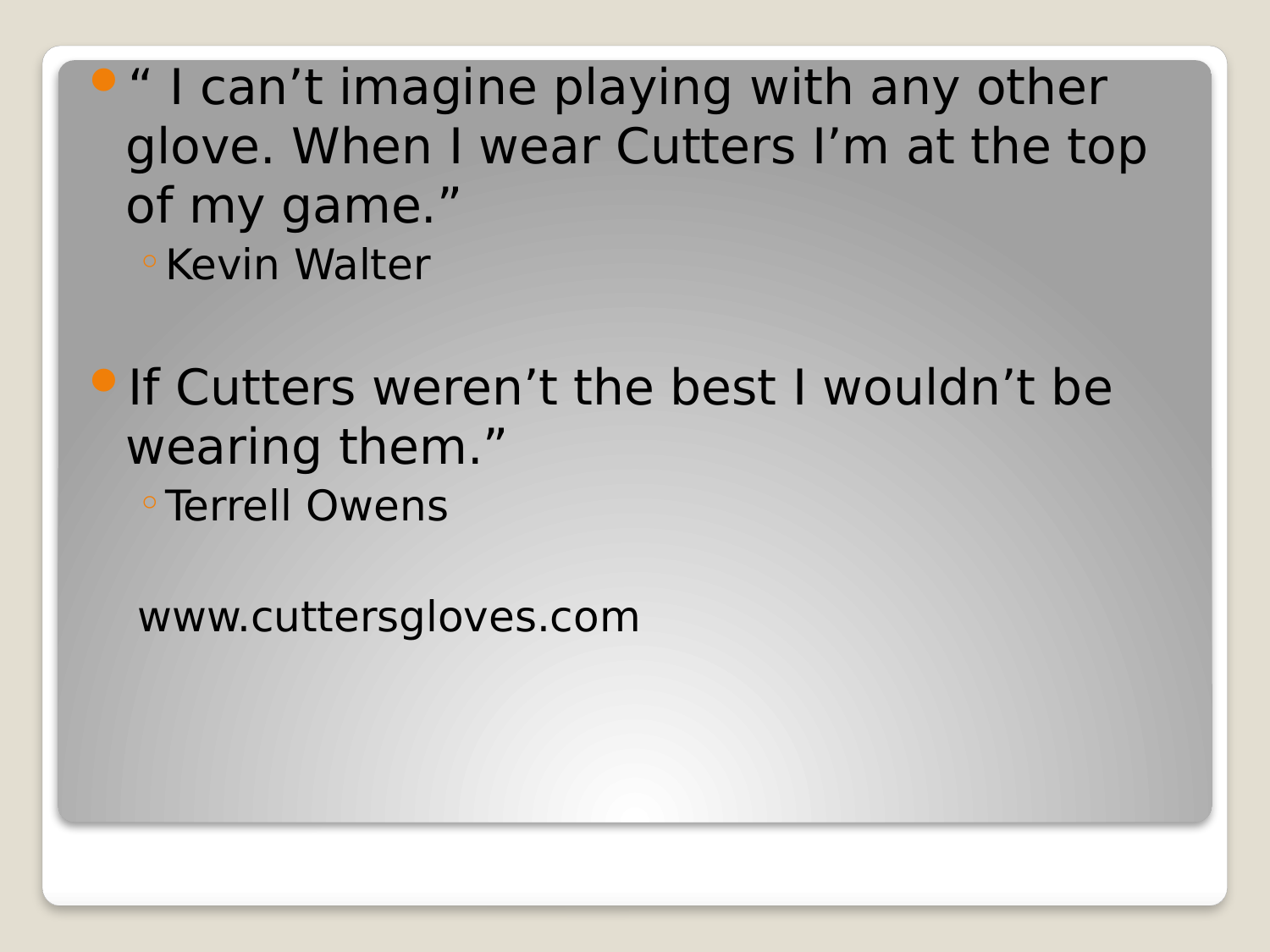

“ I can’t imagine playing with any other glove. When I wear Cutters I’m at the top of my game.”
Kevin Walter

If Cutters weren’t the best I wouldn’t be wearing them.”
Terrell Owens

www.cuttersgloves.com